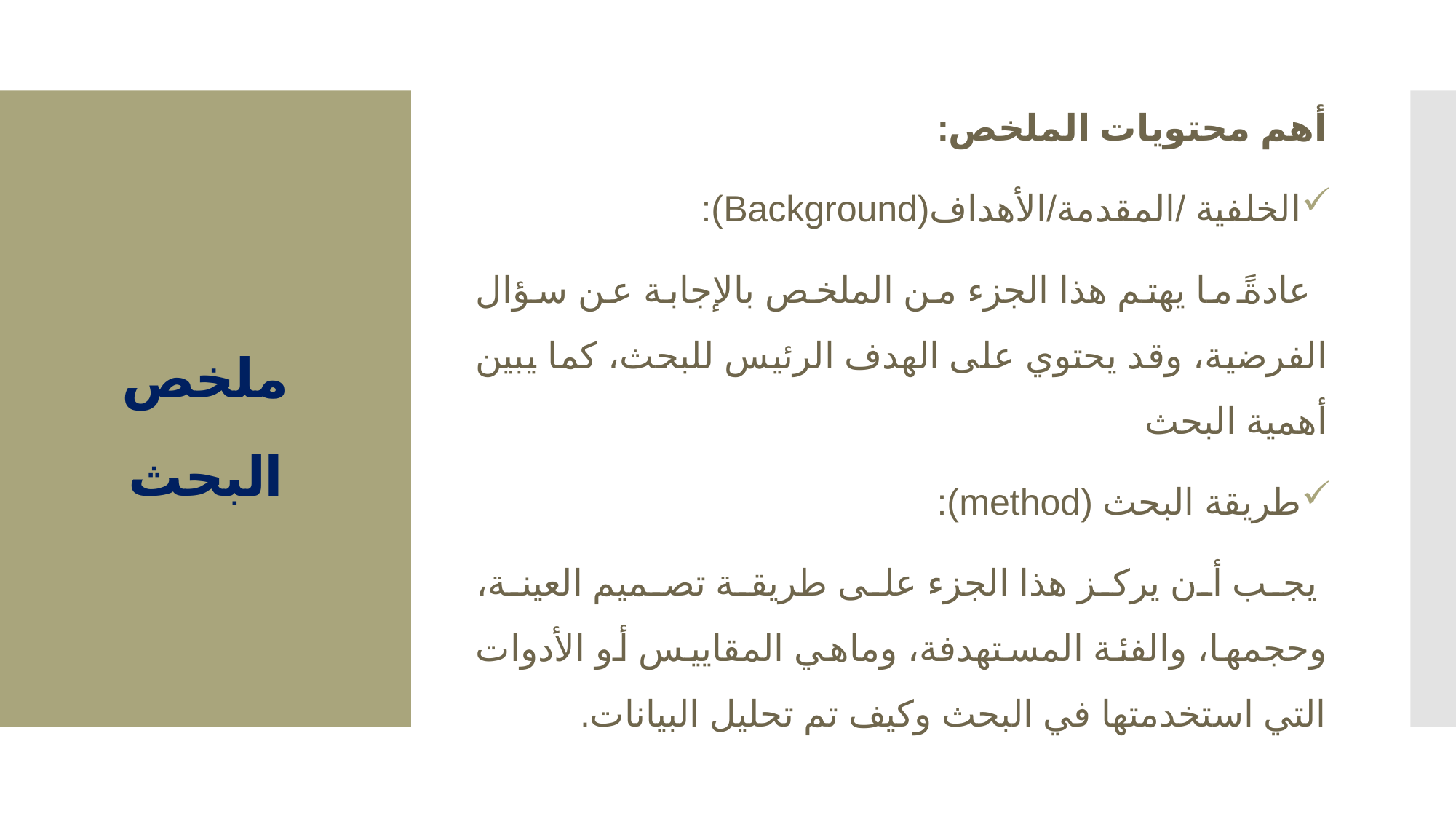

أهم محتويات الملخص:
الخلفية /المقدمة/الأهداف(Background):
 عادةً ما يهتم هذا الجزء من الملخص بالإجابة عن سؤال الفرضية، وقد يحتوي على الهدف الرئيس للبحث، كما يبين أهمية البحث
طريقة البحث (method):
 يجب أن يركز هذا الجزء على طريقة تصميم العينة، وحجمها، والفئة المستهدفة، وماهي المقاييس أو الأدوات التي استخدمتها في البحث وكيف تم تحليل البيانات.

# ملخص البحث